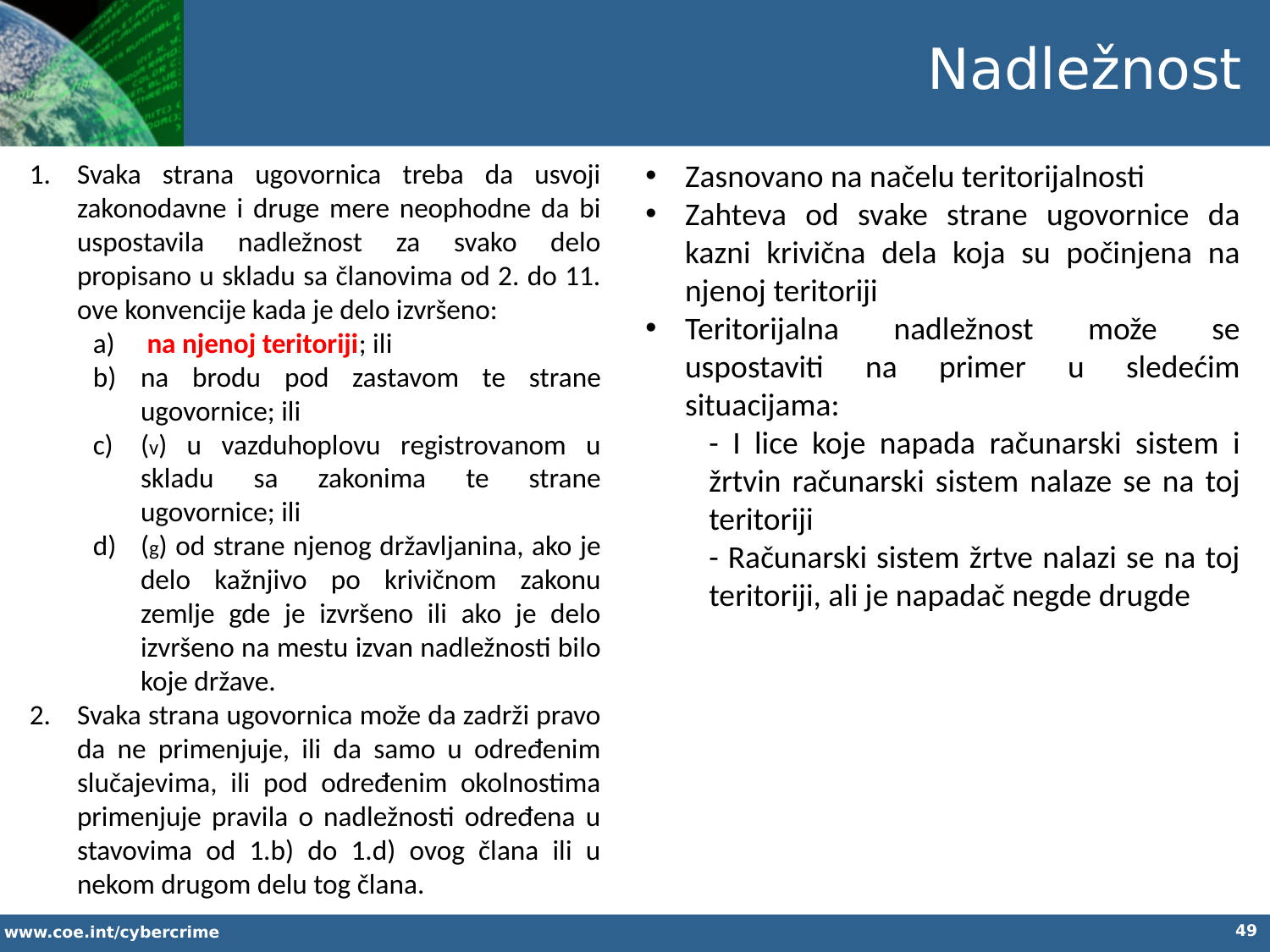

Nadležnost
Svaka strana ugovornica treba da usvoji zakonodavne i druge mere neophodne da bi uspostavila nadležnost za svako delo propisano u skladu sa članovima od 2. do 11. ove konvencije kada je delo izvršeno:
 na njenoj teritoriji; ili
na brodu pod zastavom te strane ugovornice; ili
(v) u vazduhoplovu registrovanom u skladu sa zakonima te strane ugovornice; ili
(g) od strane njenog državljanina, ako je delo kažnjivo po krivičnom zakonu zemlje gde je izvršeno ili ako je delo izvršeno na mestu izvan nadležnosti bilo koje države.
Svaka strana ugovornica može da zadrži pravo da ne primenjuje, ili da samo u određenim slučajevima, ili pod određenim okolnostima primenjuje pravila o nadležnosti određena u stavovima od 1.b) do 1.d) ovog člana ili u nekom drugom delu tog člana.
Zasnovano na načelu teritorijalnosti
Zahteva od svake strane ugovornice da kazni krivična dela koja su počinjena na njenoj teritoriji
Teritorijalna nadležnost može se uspostaviti na primer u sledećim situacijama:
- I lice koje napada računarski sistem i žrtvin računarski sistem nalaze se na toj teritoriji
- Računarski sistem žrtve nalazi se na toj teritoriji, ali je napadač negde drugde